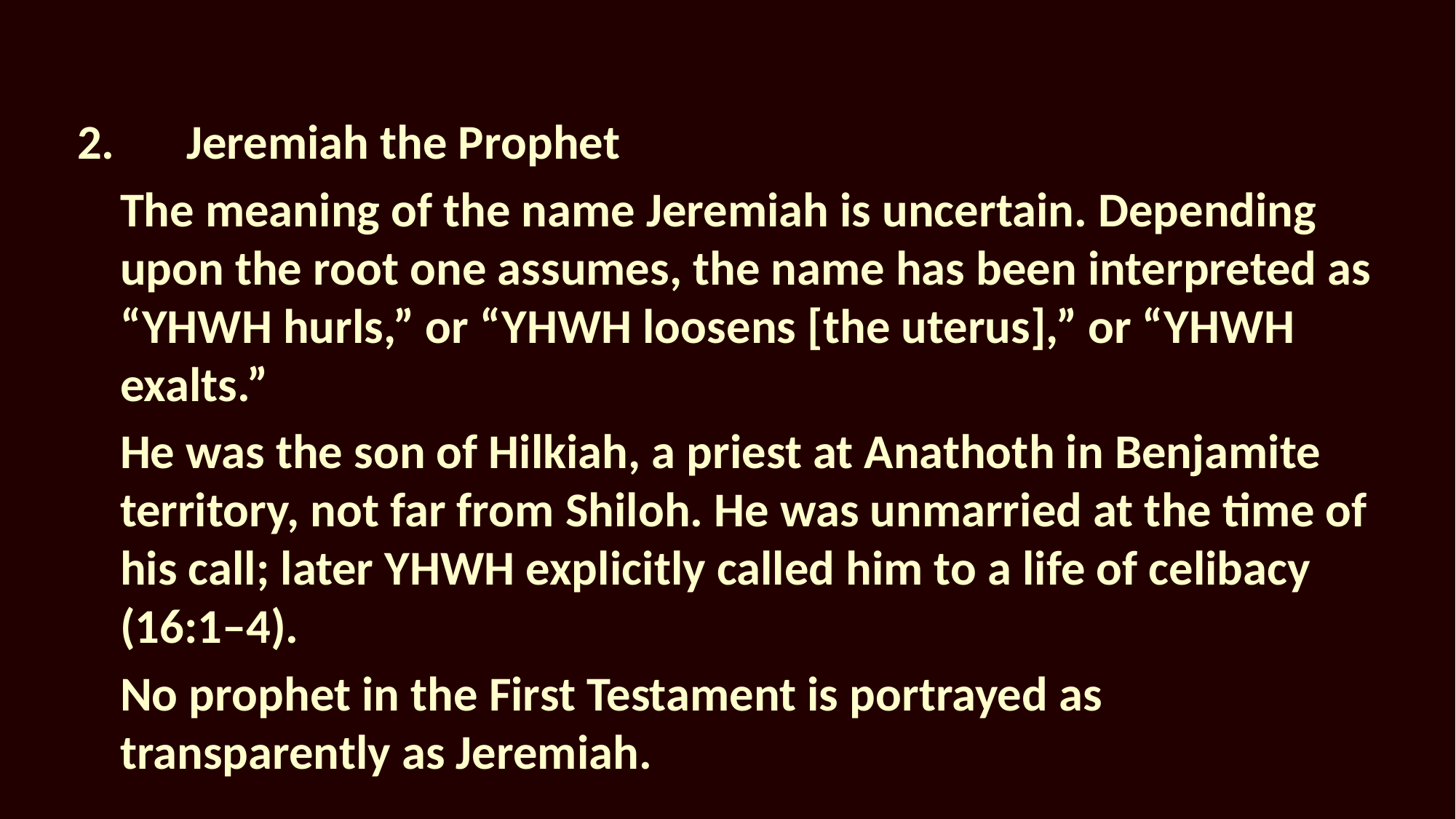

2.	Jeremiah the Prophet
The meaning of the name Jeremiah is uncertain. Depending upon the root one assumes, the name has been interpreted as “YHWH hurls,” or “YHWH loosens [the uterus],” or “YHWH exalts.”
He was the son of Hilkiah, a priest at Anathoth in Benjamite territory, not far from Shiloh. He was unmarried at the time of his call; later YHWH explicitly called him to a life of celibacy (16:1–4).
No prophet in the First Testament is portrayed as transparently as Jeremiah.